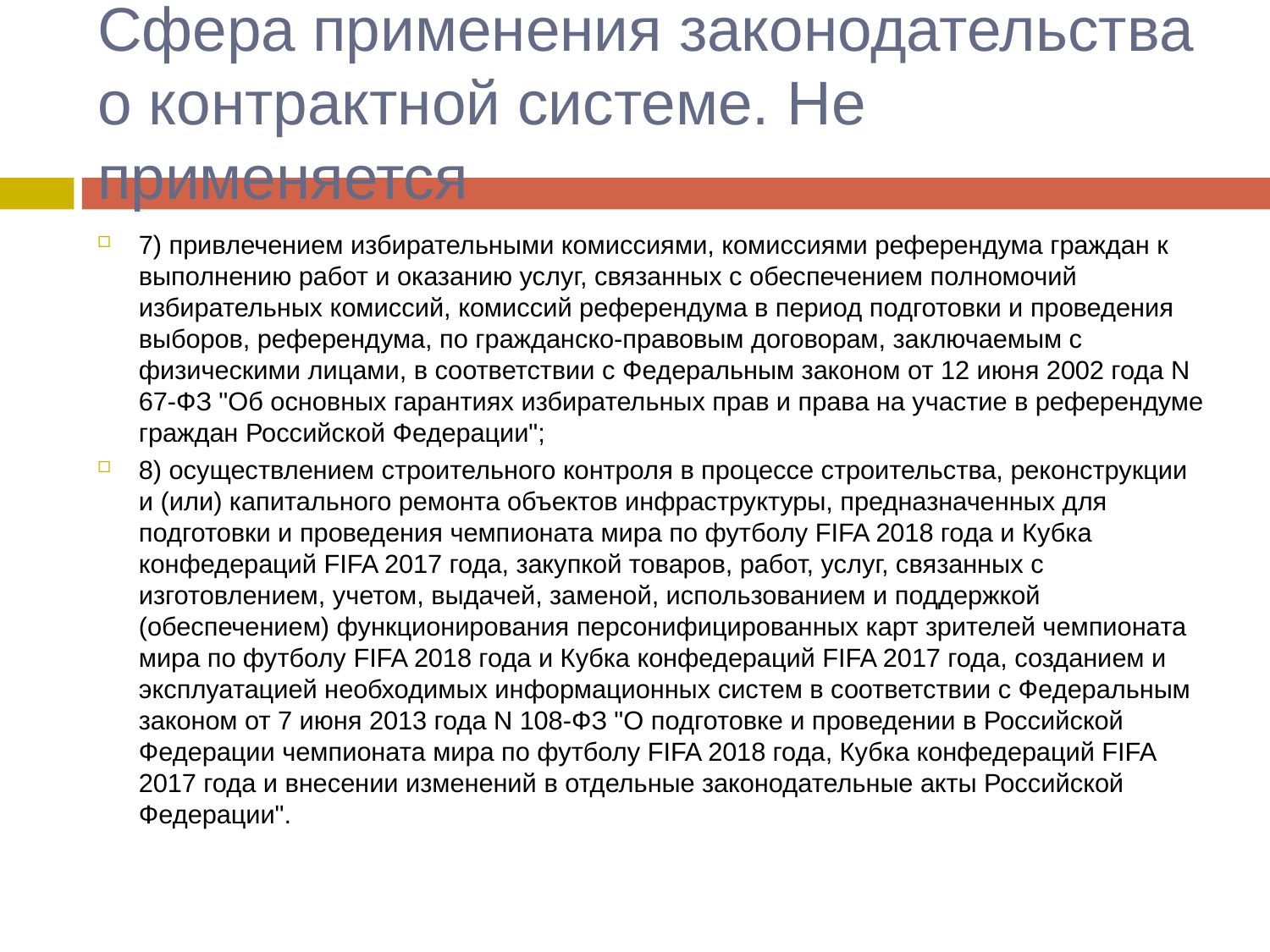

# Сфера применения законодательства о контрактной системе. Не применяется
7) привлечением избирательными комиссиями, комиссиями референдума граждан к выполнению работ и оказанию услуг, связанных с обеспечением полномочий избирательных комиссий, комиссий референдума в период подготовки и проведения выборов, референдума, по гражданско-правовым договорам, заключаемым с физическими лицами, в соответствии с Федеральным законом от 12 июня 2002 года N 67-ФЗ "Об основных гарантиях избирательных прав и права на участие в референдуме граждан Российской Федерации";
8) осуществлением строительного контроля в процессе строительства, реконструкции и (или) капитального ремонта объектов инфраструктуры, предназначенных для подготовки и проведения чемпионата мира по футболу FIFA 2018 года и Кубка конфедераций FIFA 2017 года, закупкой товаров, работ, услуг, связанных с изготовлением, учетом, выдачей, заменой, использованием и поддержкой (обеспечением) функционирования персонифицированных карт зрителей чемпионата мира по футболу FIFA 2018 года и Кубка конфедераций FIFA 2017 года, созданием и эксплуатацией необходимых информационных систем в соответствии с Федеральным законом от 7 июня 2013 года N 108-ФЗ "О подготовке и проведении в Российской Федерации чемпионата мира по футболу FIFA 2018 года, Кубка конфедераций FIFA 2017 года и внесении изменений в отдельные законодательные акты Российской Федерации".